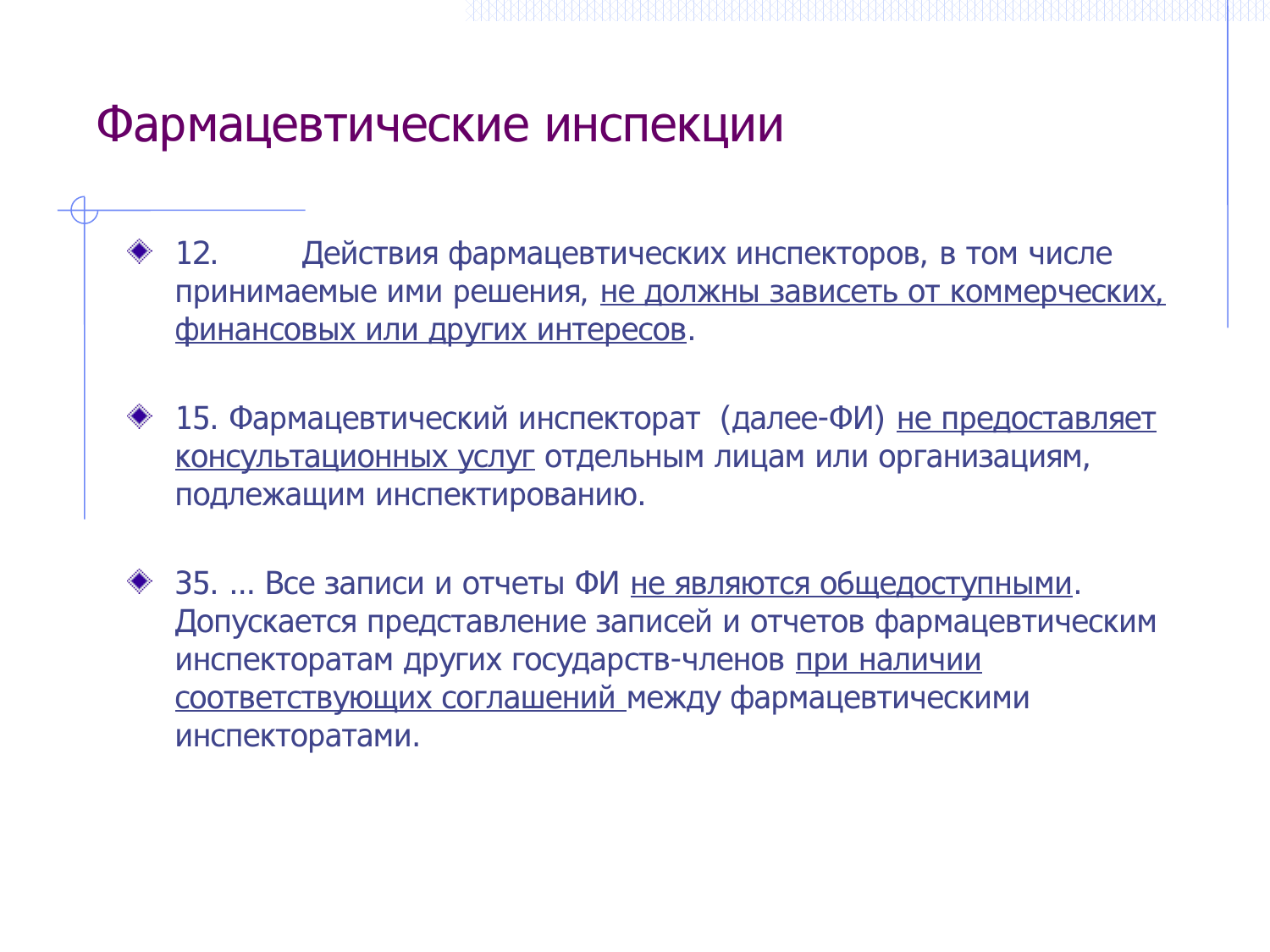

Фармацевтические инспекции
12.	Действия фармацевтических инспекторов, в том числе принимаемые ими решения, не должны зависеть от коммерческих, финансовых или других интересов.

15. Фармацевтический инспекторат  (далее-ФИ) не предоставляет консультационных услуг отдельным лицам или организациям, подлежащим инспектированию.

35. … Все записи и отчеты ФИ не являются общедоступными. Допускается представление записей и отчетов фармацевтическим инспекторатам других государств-членов при наличии соответствующих соглашений между фармацевтическими инспекторатами.